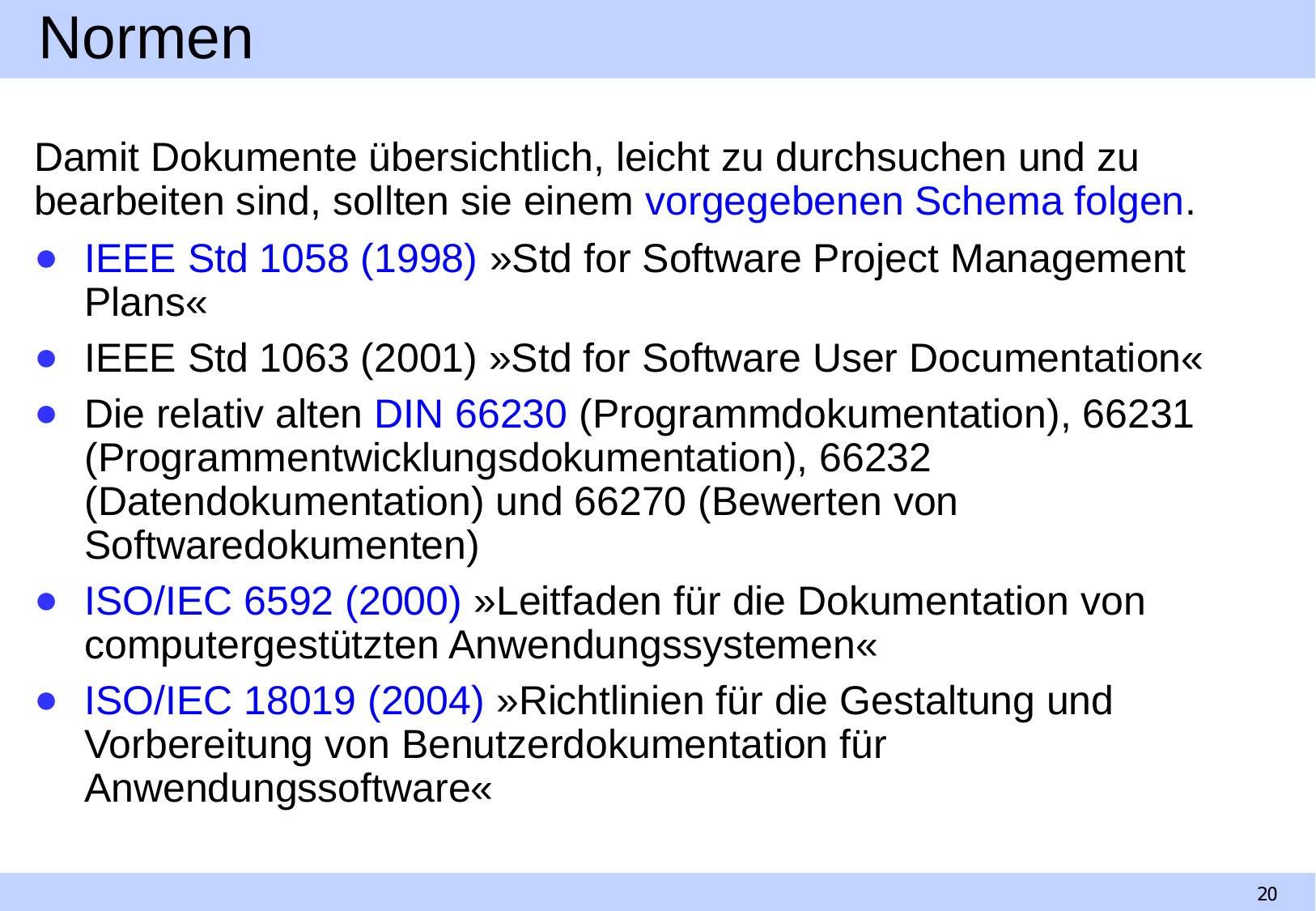

# Normen
Damit Dokumente übersichtlich, leicht zu durchsuchen und zu bearbeiten sind, sollten sie einem vorgegebenen Schema folgen.
IEEE Std 1058 (1998) »Std for Software Project Management Plans«
IEEE Std 1063 (2001) »Std for Software User Documentation«
Die relativ alten DIN 66230 (Programmdokumentation), 66231 (Programmentwicklungsdokumentation), 66232 (Datendokumentation) und 66270 (Bewerten von Softwaredokumenten)
ISO/IEC 6592 (2000) »Leitfaden für die Dokumentation von computergestützten Anwendungssystemen«
ISO/IEC 18019 (2004) »Richtlinien für die Gestaltung und Vorbereitung von Benutzerdokumentation für Anwendungssoftware«

20